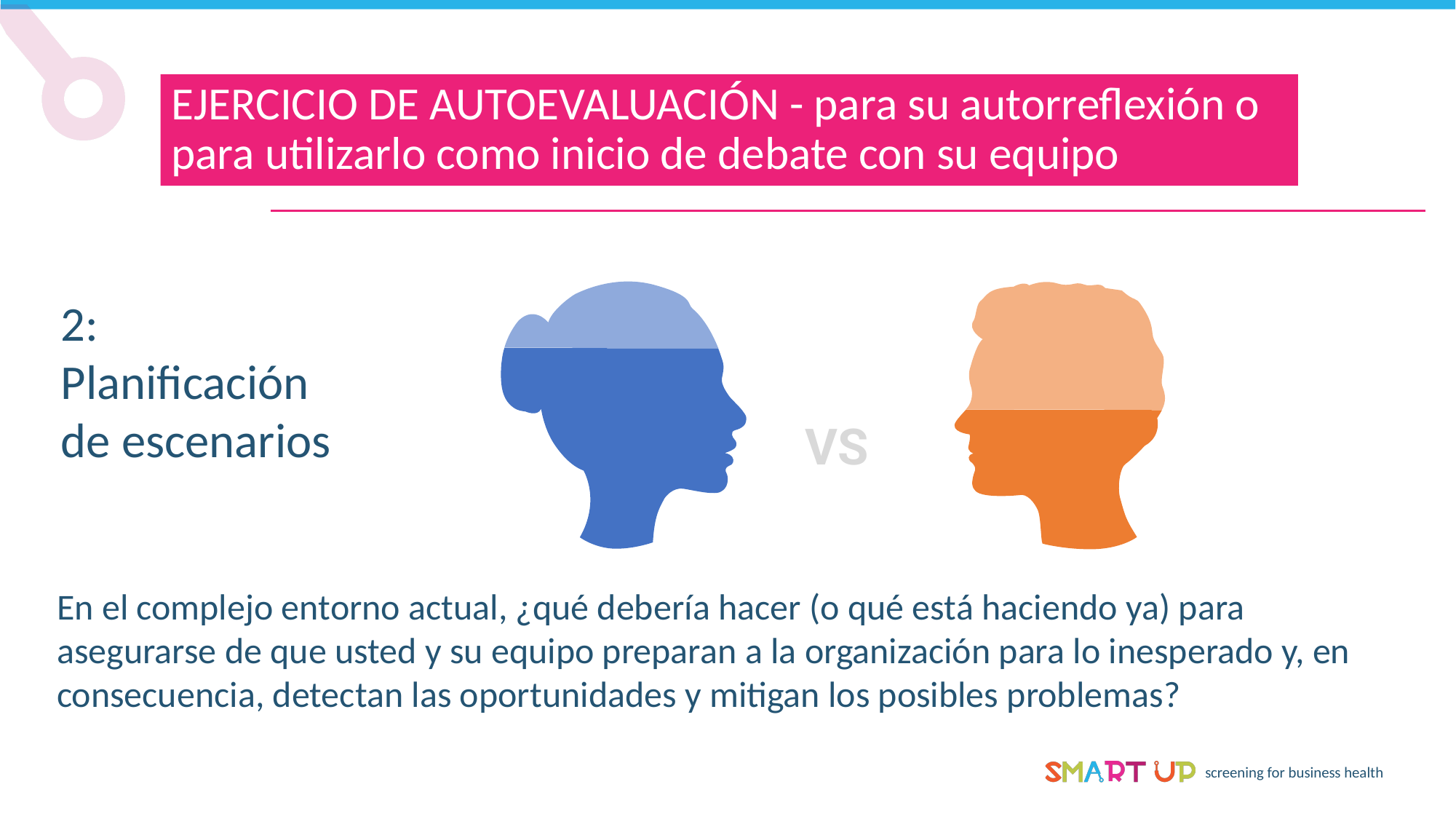

EJERCICIO DE AUTOEVALUACIÓN - para su autorreflexión o para utilizarlo como inicio de debate con su equipo
Preguntas y debates

2: Planificación de escenarios

VS

En el complejo entorno actual, ¿qué debería hacer (o qué está haciendo ya) para asegurarse de que usted y su equipo preparan a la organización para lo inesperado y, en consecuencia, detectan las oportunidades y mitigan los posibles problemas?